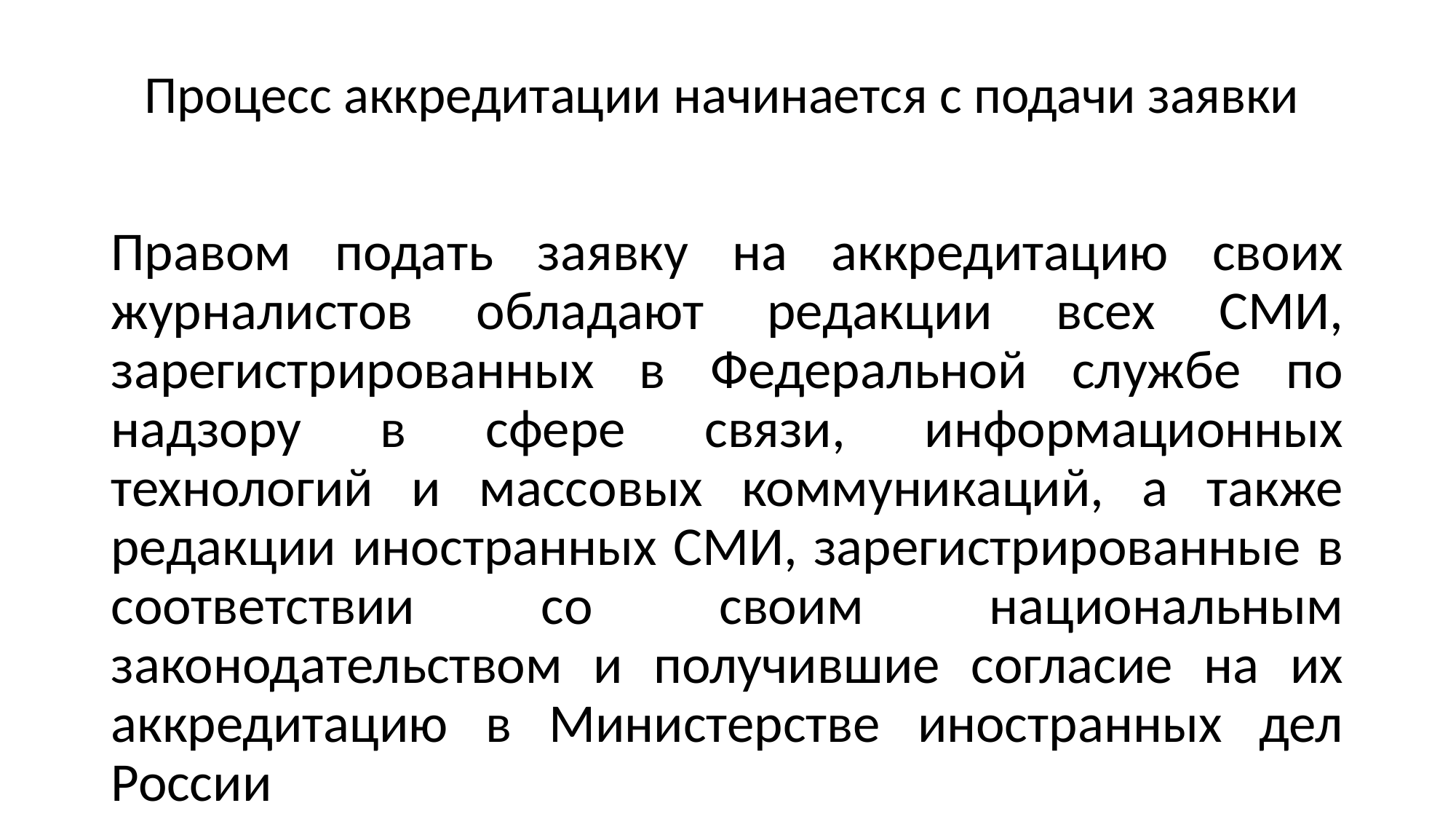

# Процесс аккредитации начинается с подачи заявки
Правом подать заявку на аккредитацию своих журналистов обладают редакции всех СМИ, зарегистрированных в Федеральной службе по надзору в сфере связи, информационных технологий и массовых коммуникаций, а также редакции иностранных СМИ, зарегистрированные в соответствии со своим национальным законодательством и получившие согласие на их аккредитацию в Министерстве иностранных дел России